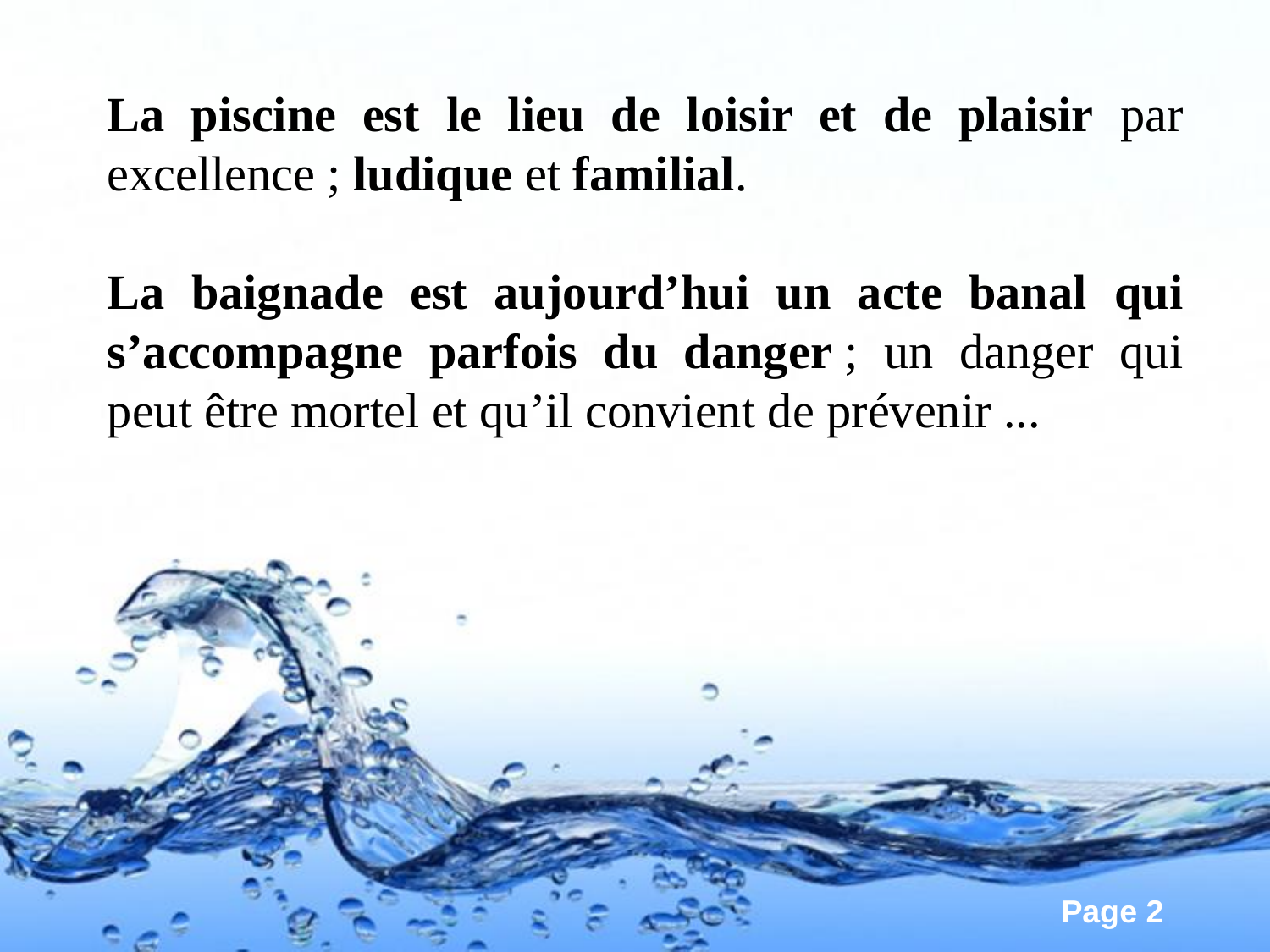

La piscine est le lieu de loisir et de plaisir par excellence ; ludique et familial.

La baignade est aujourd’hui un acte banal qui s’accompagne parfois du danger ; un danger qui peut être mortel et qu’il convient de prévenir ...